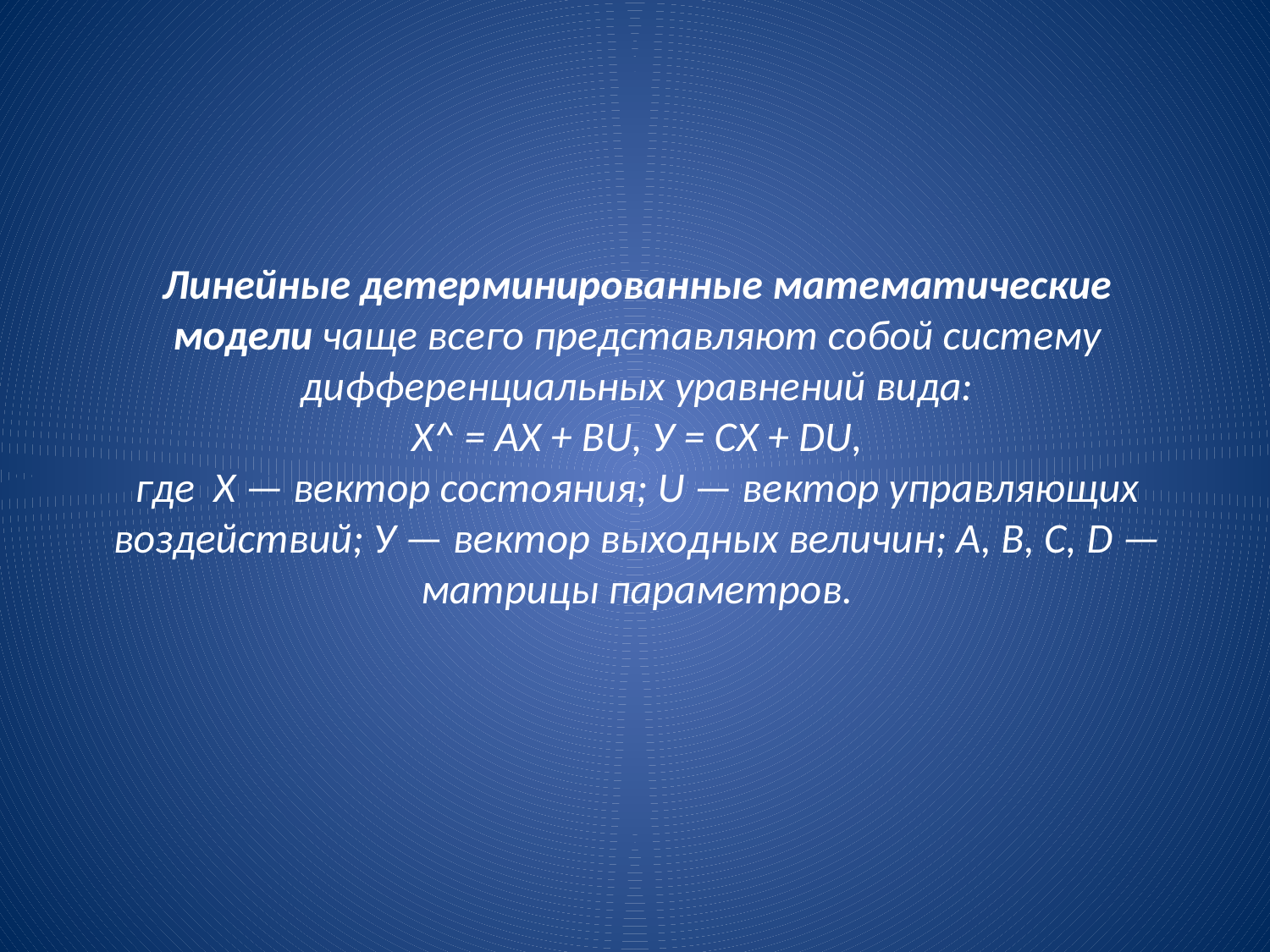

# Линейные детерминированные математические модели чаще всего представляют собой систему дифференциальных уравнений вида: X^ = АХ + ВU, У = СХ + DU, где  X — вектор состояния; U — вектор управляющих воздействий; У — вектор выходных величин; А, В, С, D — матрицы параметров.